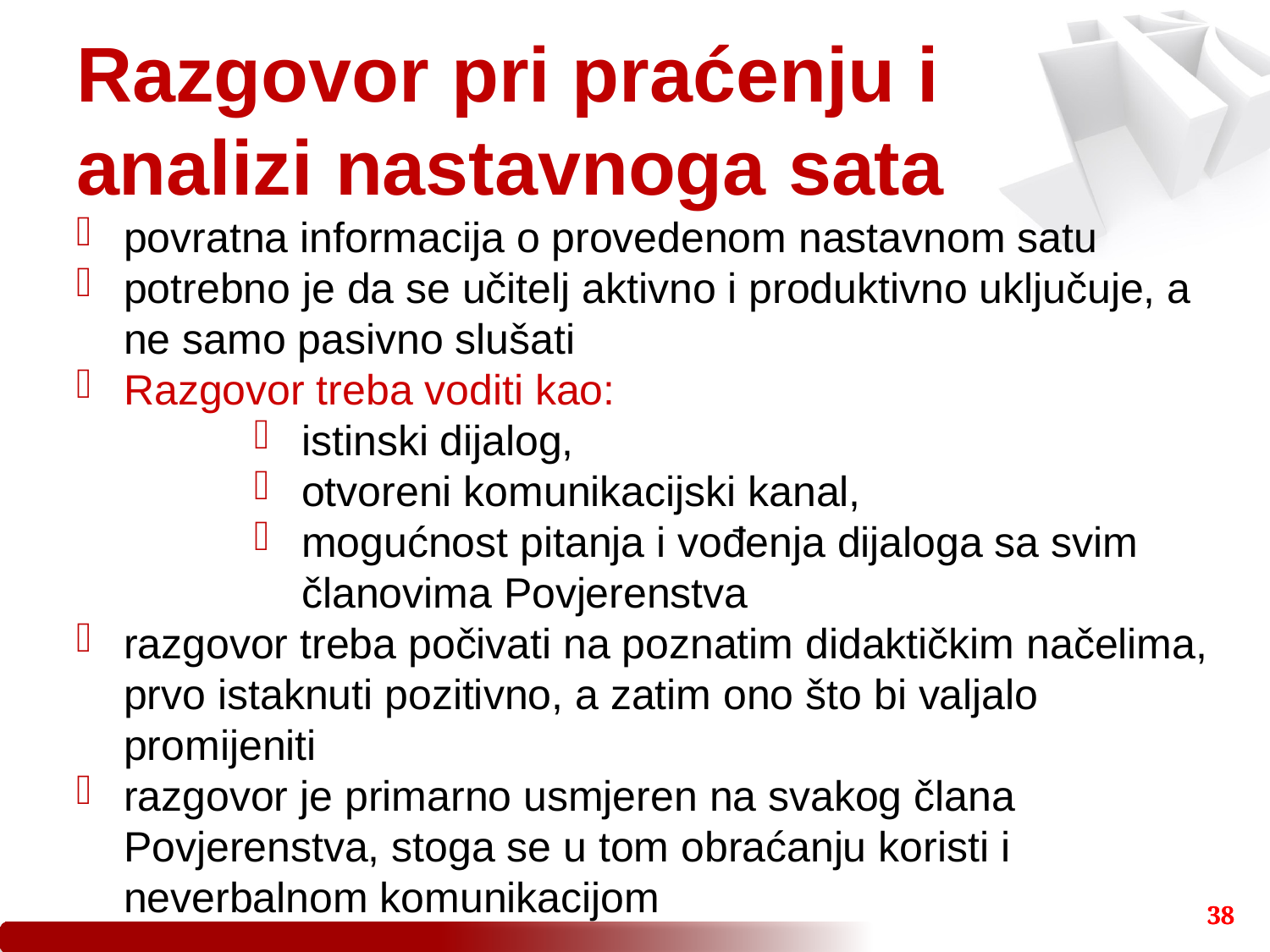

# Razgovor pri praćenju i analizi nastavnoga sata
povratna informacija o provedenom nastavnom satu
potrebno je da se učitelj aktivno i produktivno uključuje, a ne samo pasivno slušati
Razgovor treba voditi kao:
istinski dijalog,
otvoreni komunikacijski kanal,
mogućnost pitanja i vođenja dijaloga sa svim članovima Povjerenstva
razgovor treba počivati na poznatim didaktičkim načelima, prvo istaknuti pozitivno, a zatim ono što bi valjalo promijeniti
razgovor je primarno usmjeren na svakog člana Povjerenstva, stoga se u tom obraćanju koristi i neverbalnom komunikacijom